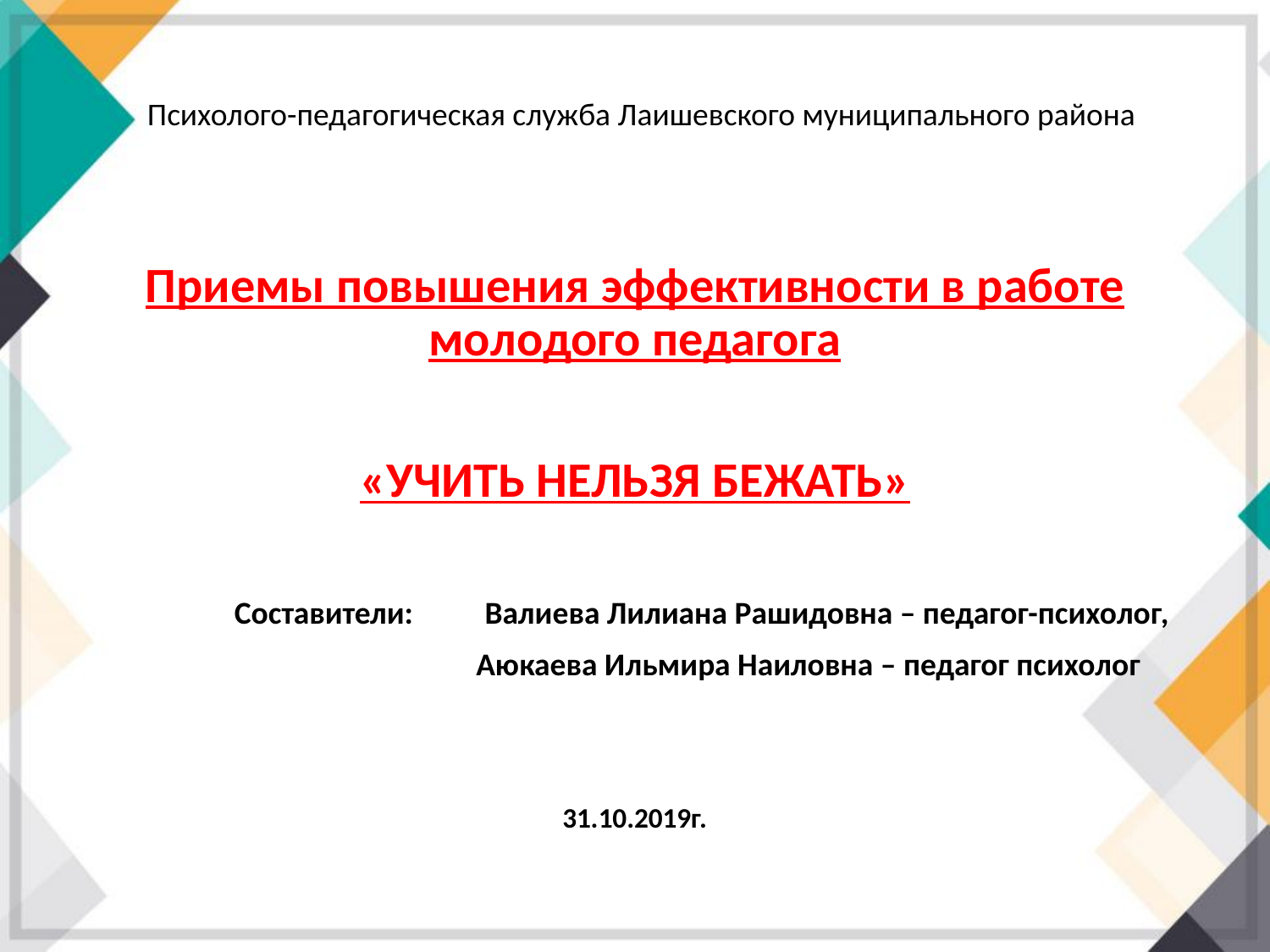

# Психолого-педагогическая служба Лаишевского муниципального района
Приемы повышения эффективности в работе молодого педагога

«УЧИТЬ НЕЛЬЗЯ БЕЖАТЬ»

Составители:          Валиева Лилиана Рашидовна – педагог-психолог,
Аюкаева Ильмира Наиловна – педагог психолог

31.10.2019г.